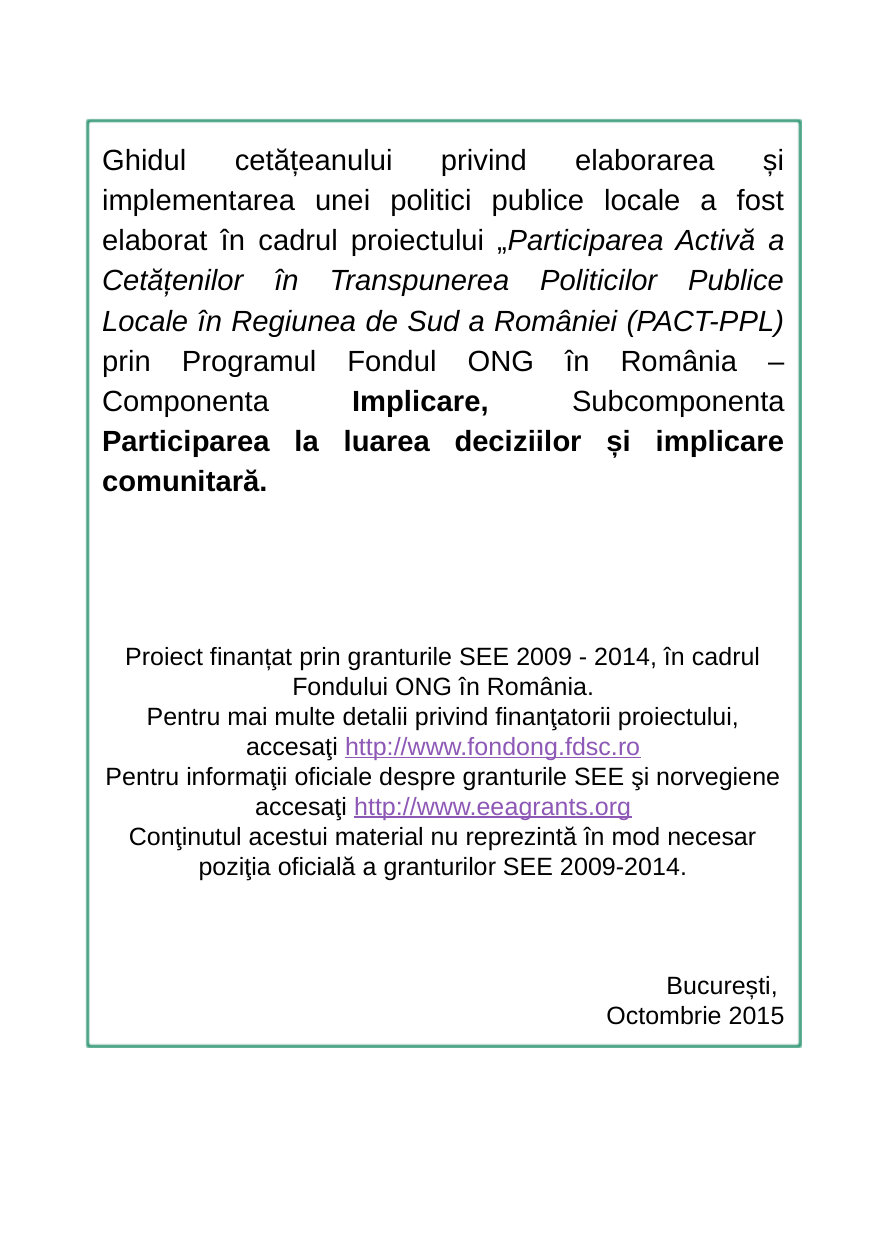

Ghidul cetățeanului privind elaborarea și implementarea unei politici publice locale a fost elaborat în cadrul proiectului „Participarea Activă a Cetățenilor în Transpunerea Politicilor Publice Locale în Regiunea de Sud a României (PACT-PPL) prin Programul Fondul ONG în România – Componenta Implicare, Subcomponenta Participarea la luarea deciziilor și implicare comunitară.

Proiect finanțat prin granturile SEE 2009 - 2014, în cadrul Fondului ONG în România.
Pentru mai multe detalii privind finanţatorii proiectului, accesaţi http://www.fondong.fdsc.ro
Pentru informaţii oficiale despre granturile SEE şi norvegiene accesaţi http://www.eeagrants.org
Conţinutul acestui material nu reprezintă în mod necesar poziţia oficială a granturilor SEE 2009-2014.

București,
Octombrie 2015